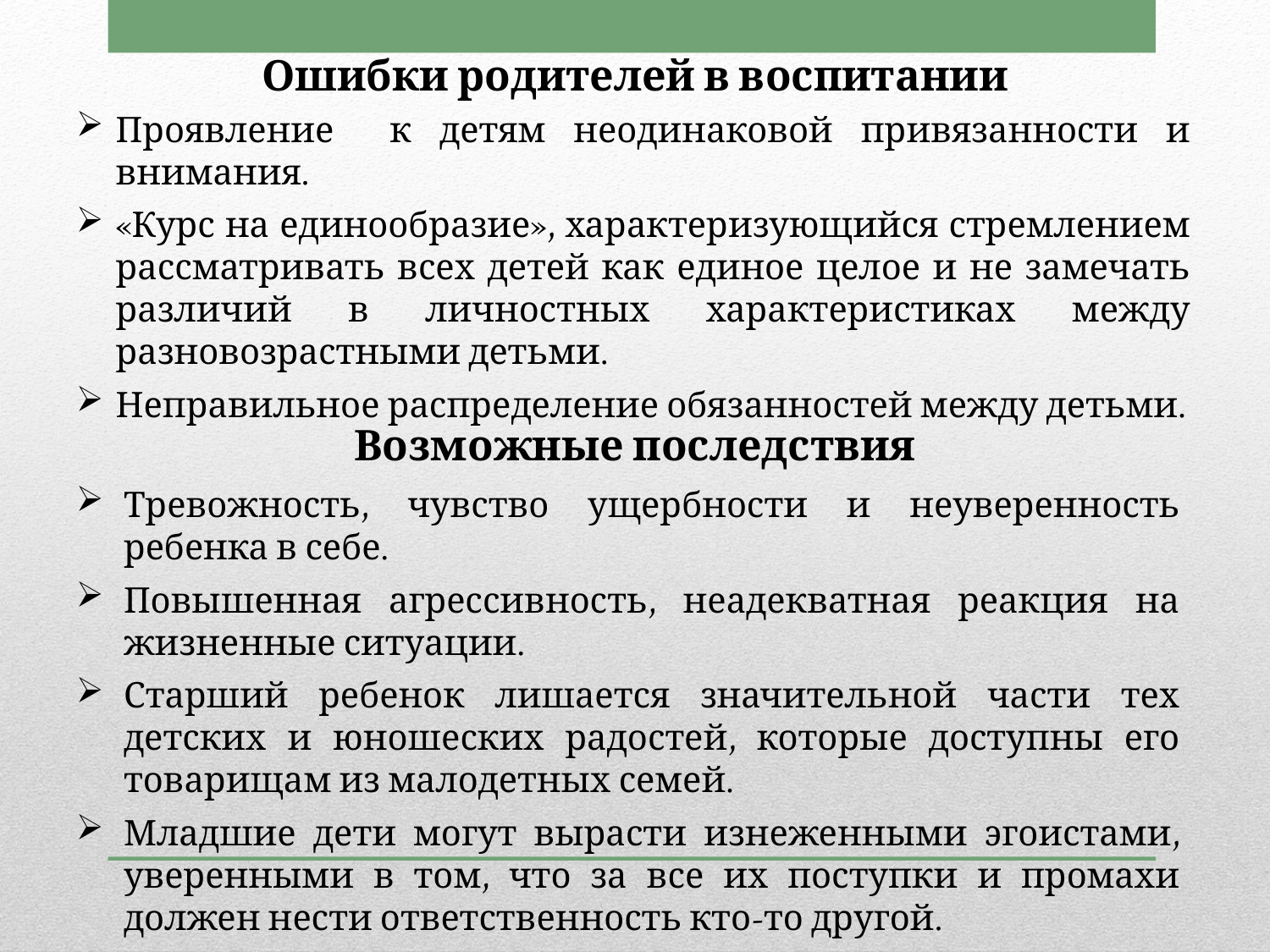

Ошибки родителей в воспитании
Проявление  к детям неодинаковой привязанности и внимания.
«Курс на единообразие», характеризующийся стремлением рассматривать всех детей как единое целое и не замечать различий в личностных характеристиках между разновозрастными детьми.
Неправильное распределение обязанностей между детьми.
Возможные последствия
Тревожность, чувство ущербности и неуверенность ребенка в себе.
Повышенная агрессивность, неадекватная реакция на жизненные ситуации.
Старший ребенок лишается значительной части тех детских и юношеских радостей, которые доступны его товарищам из малодетных семей.
Младшие дети могут вырасти изнеженными эгоистами, уверенными в том, что за все их поступки и промахи должен нести ответственность кто-то другой.